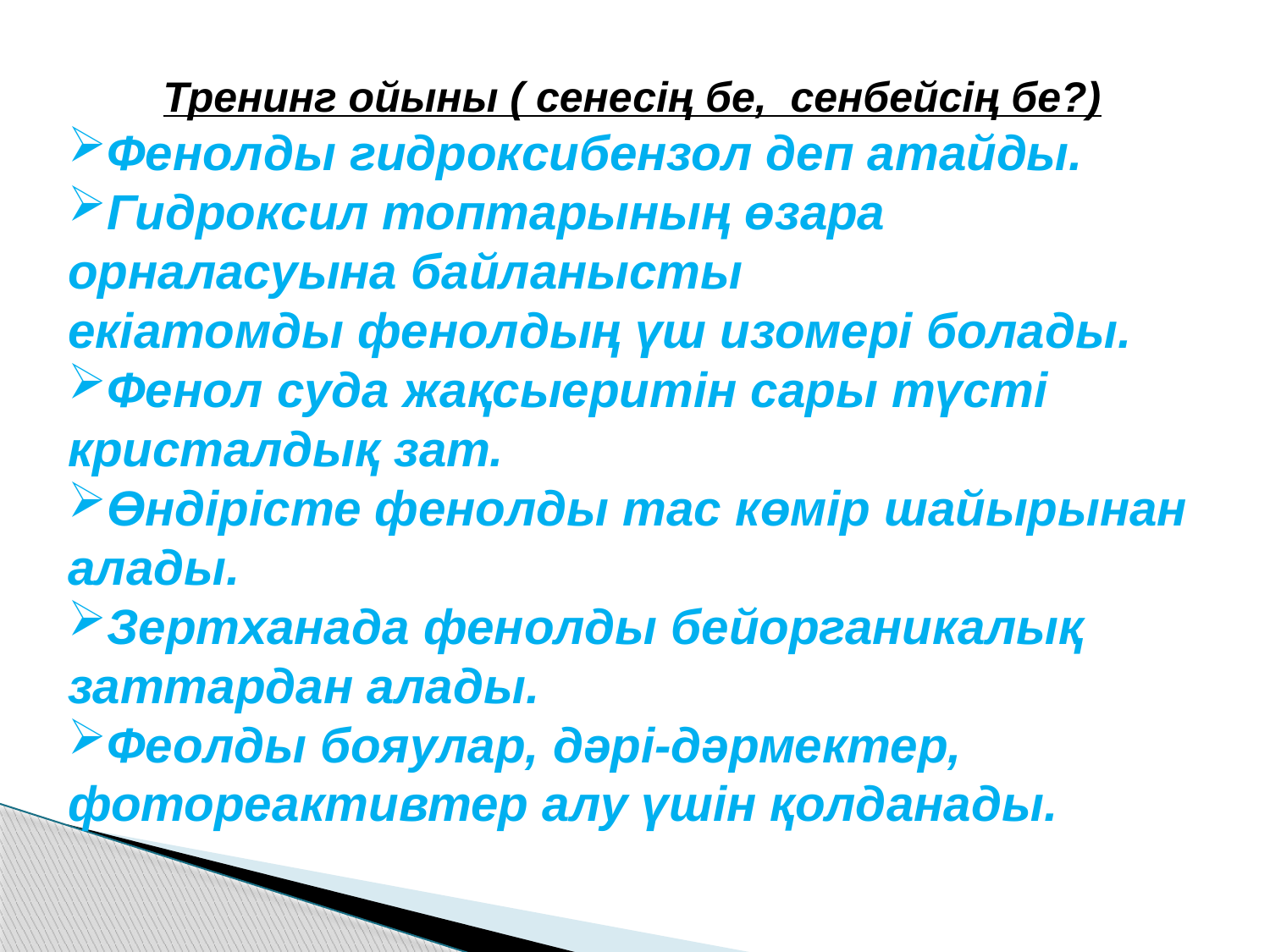

Тренинг ойыны ( сенесің бе,  сенбейсің бе?)
Фенолды гидроксибензол деп атайды.
Гидроксил топтарының өзара орналасуына байланысты
екіатомды фенолдың үш изомері болады.
Фенол суда жақсыеритін сары түсті кристалдық зат.
Өндірісте фенолды тас көмір шайырынан алады.
Зертханада фенолды бейорганикалық заттардан алады.
Феолды бояулар, дәрі-дәрмектер,  фотореактивтер алу үшін қолданады.